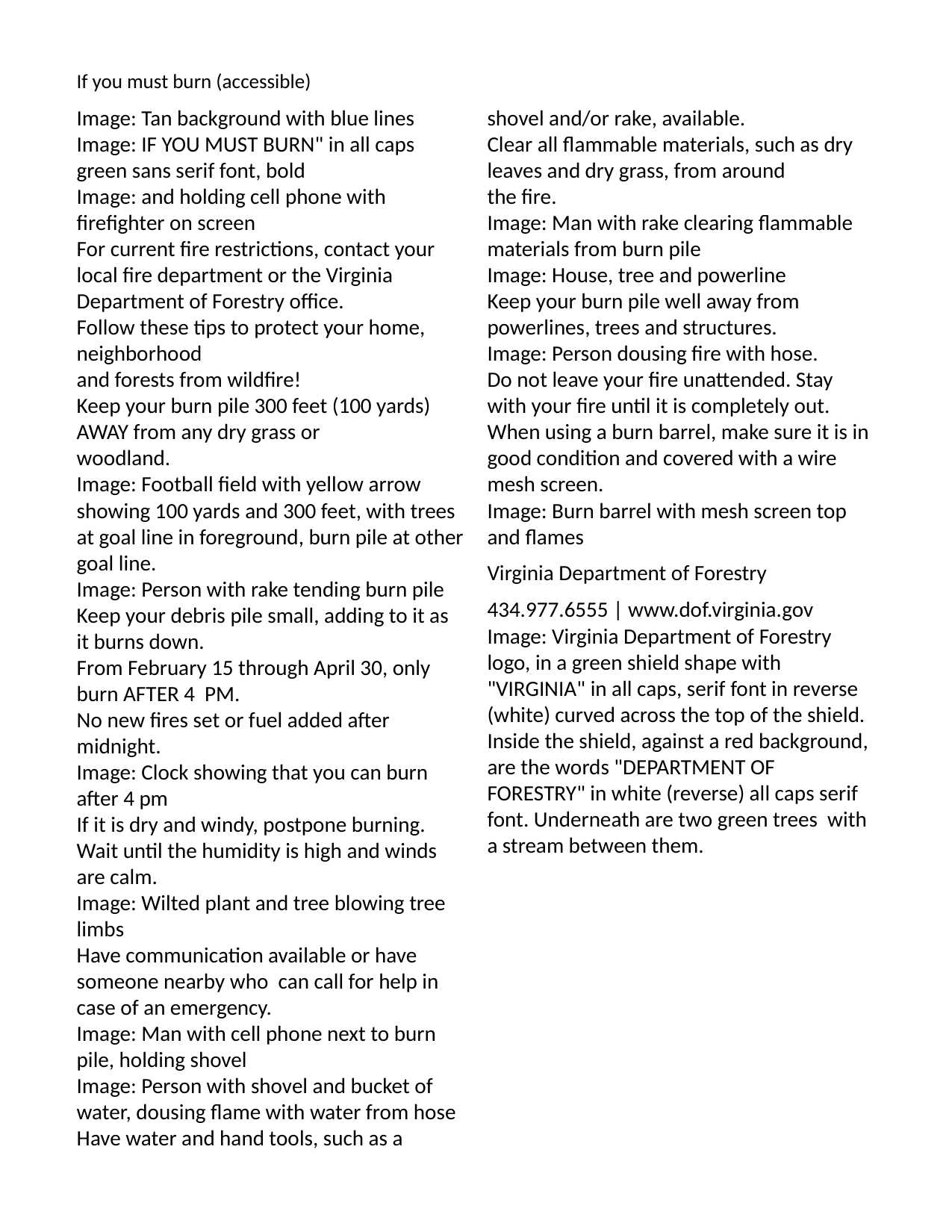

# If you must burn (accessible)
Image: Tan background with blue lines
Image: IF YOU MUST BURN" in all caps green sans serif font, bold
Image: and holding cell phone with firefighter on screen
For current fire restrictions, contact your local fire department or the Virginia Department of Forestry office.
Follow these tips to protect your home, neighborhood
and forests from wildfire!
Keep your burn pile 300 feet (100 yards) AWAY from any dry grass or
woodland.
Image: Football field with yellow arrow showing 100 yards and 300 feet, with trees at goal line in foreground, burn pile at other goal line.
Image: Person with rake tending burn pile
Keep your debris pile small, adding to it as it burns down.
From February 15 through April 30, only burn AFTER 4  PM.
No new fires set or fuel added after midnight.
Image: Clock showing that you can burn after 4 pm
If it is dry and windy, postpone burning. Wait until the humidity is high and winds are calm.
Image: Wilted plant and tree blowing tree limbs
Have communication available or have someone nearby who  can call for help in case of an emergency.
Image: Man with cell phone next to burn pile, holding shovel
Image: Person with shovel and bucket of water, dousing flame with water from hose
Have water and hand tools, such as a  shovel and/or rake, available.
Clear all flammable materials, such as dry leaves and dry grass, from around
the fire.
Image: Man with rake clearing flammable materials from burn pile
Image: House, tree and powerline
Keep your burn pile well away from powerlines, trees and structures.
Image: Person dousing fire with hose.
Do not leave your fire unattended. Stay with your fire until it is completely out.
When using a burn barrel, make sure it is in good condition and covered with a wire mesh screen.
Image: Burn barrel with mesh screen top and flames
Virginia Department of Forestry
434.977.6555 | www.dof.virginia.gov
Image: Virginia Department of Forestry logo, in a green shield shape with "VIRGINIA" in all caps, serif font in reverse (white) curved across the top of the shield. Inside the shield, against a red background, are the words "DEPARTMENT OF FORESTRY" in white (reverse) all caps serif font. Underneath are two green trees  with a stream between them.